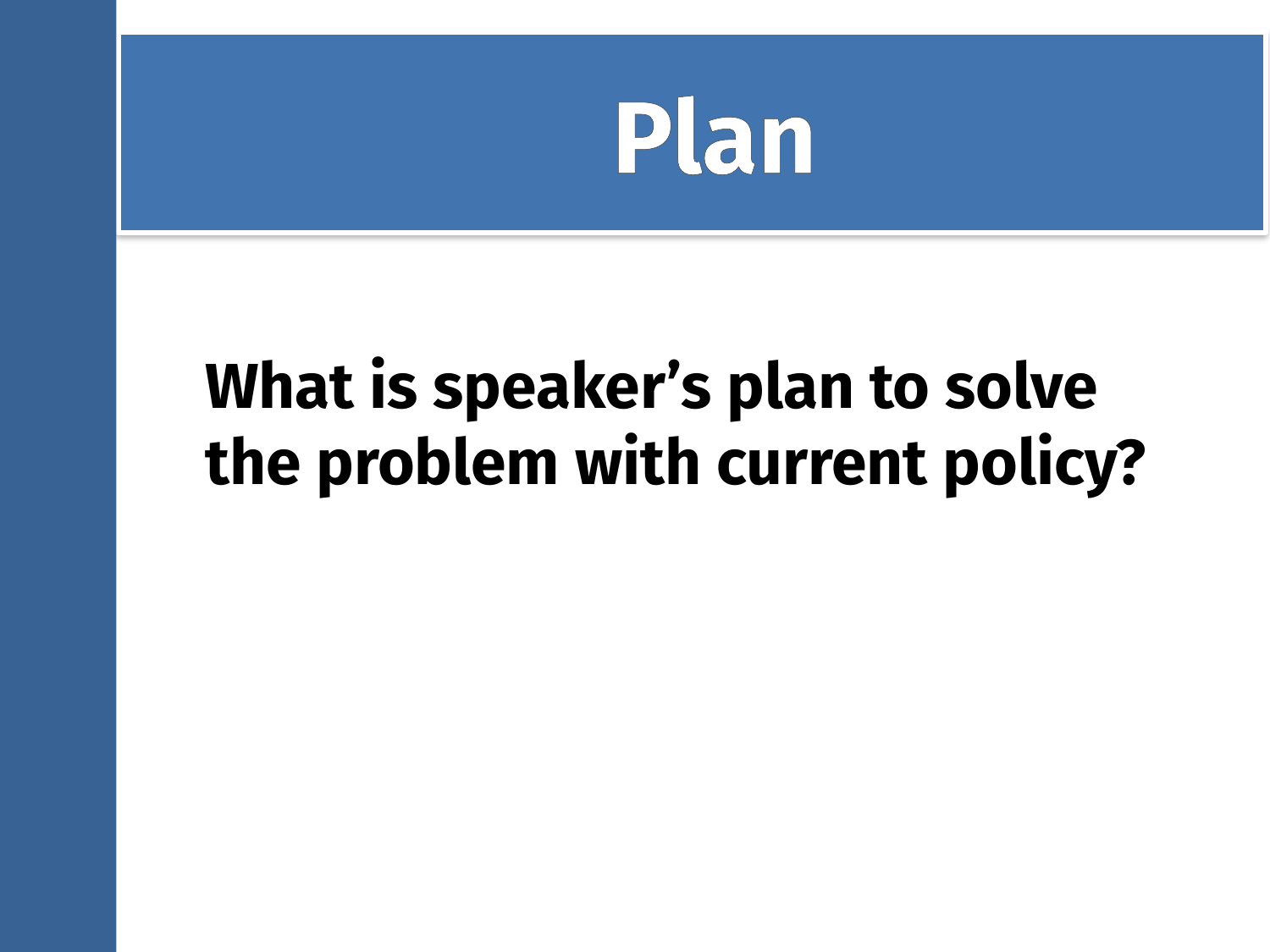

# Plan
What is speaker’s plan to solve the problem with current policy?